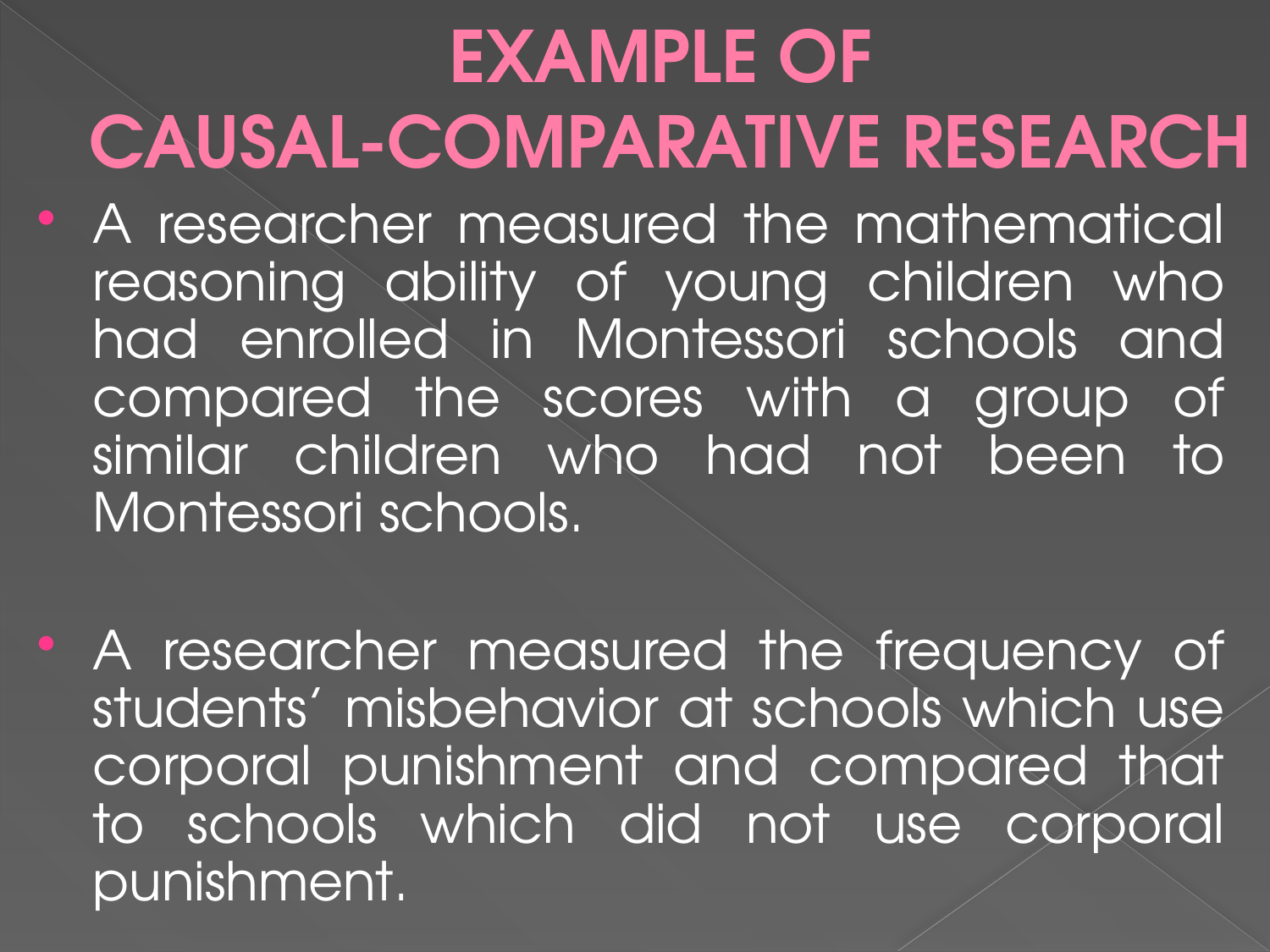

# EXAMPLE OF CAUSAL-COMPARATIVE RESEARCH
A researcher measured the mathematical reasoning ability of young children who had enrolled in Montessori schools and compared the scores with a group of similar children who had not been to Montessori schools.

A researcher measured the frequency of students’ misbehavior at schools which use corporal punishment and compared that to schools which did not use corporal punishment.